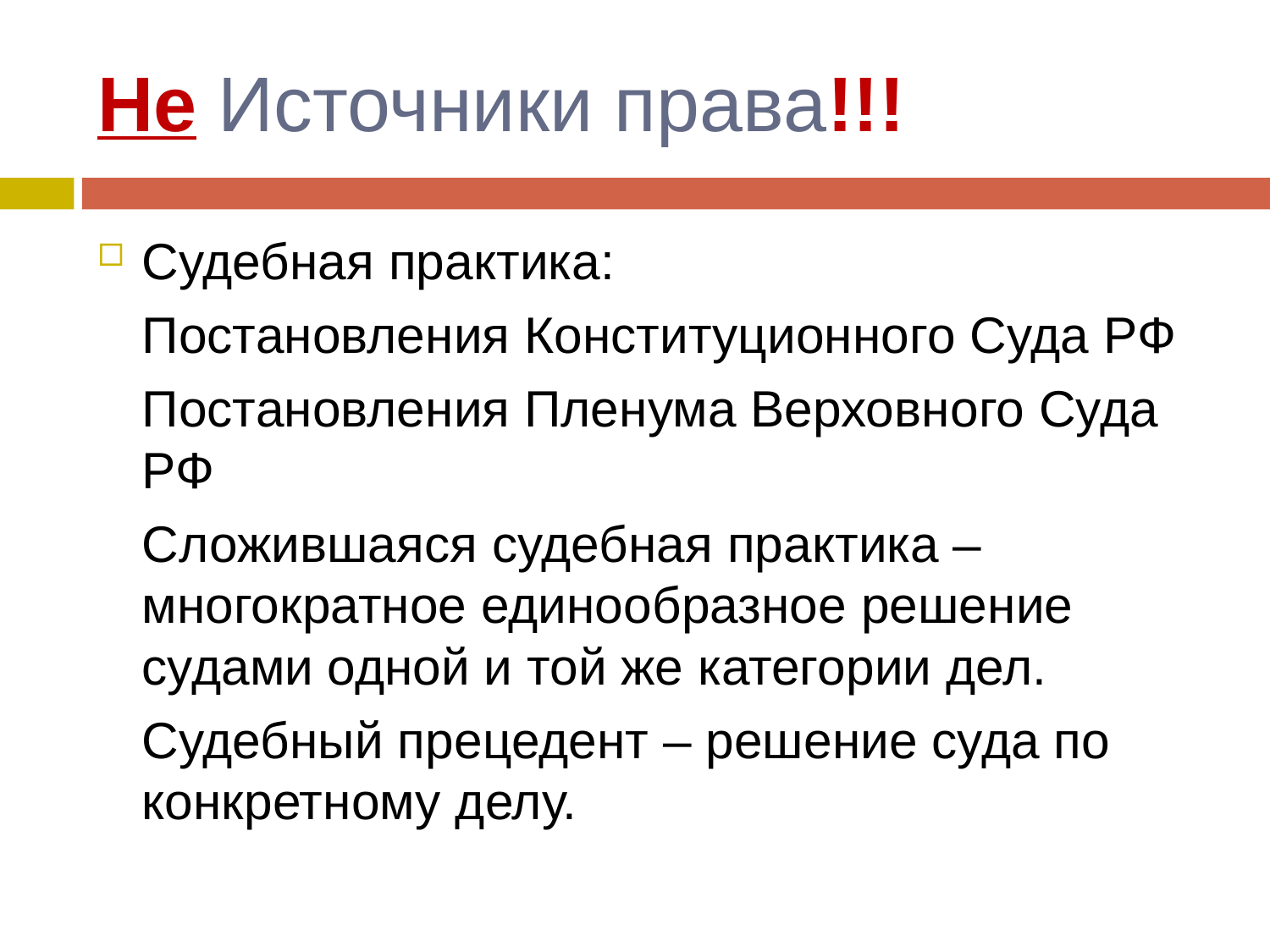

# Не Источники права!!!
Судебная практика:
	Постановления Конституционного Суда РФ
	Постановления Пленума Верховного Суда РФ
	Сложившаяся судебная практика – многократное единообразное решение судами одной и той же категории дел.
	Судебный прецедент – решение суда по конкретному делу.